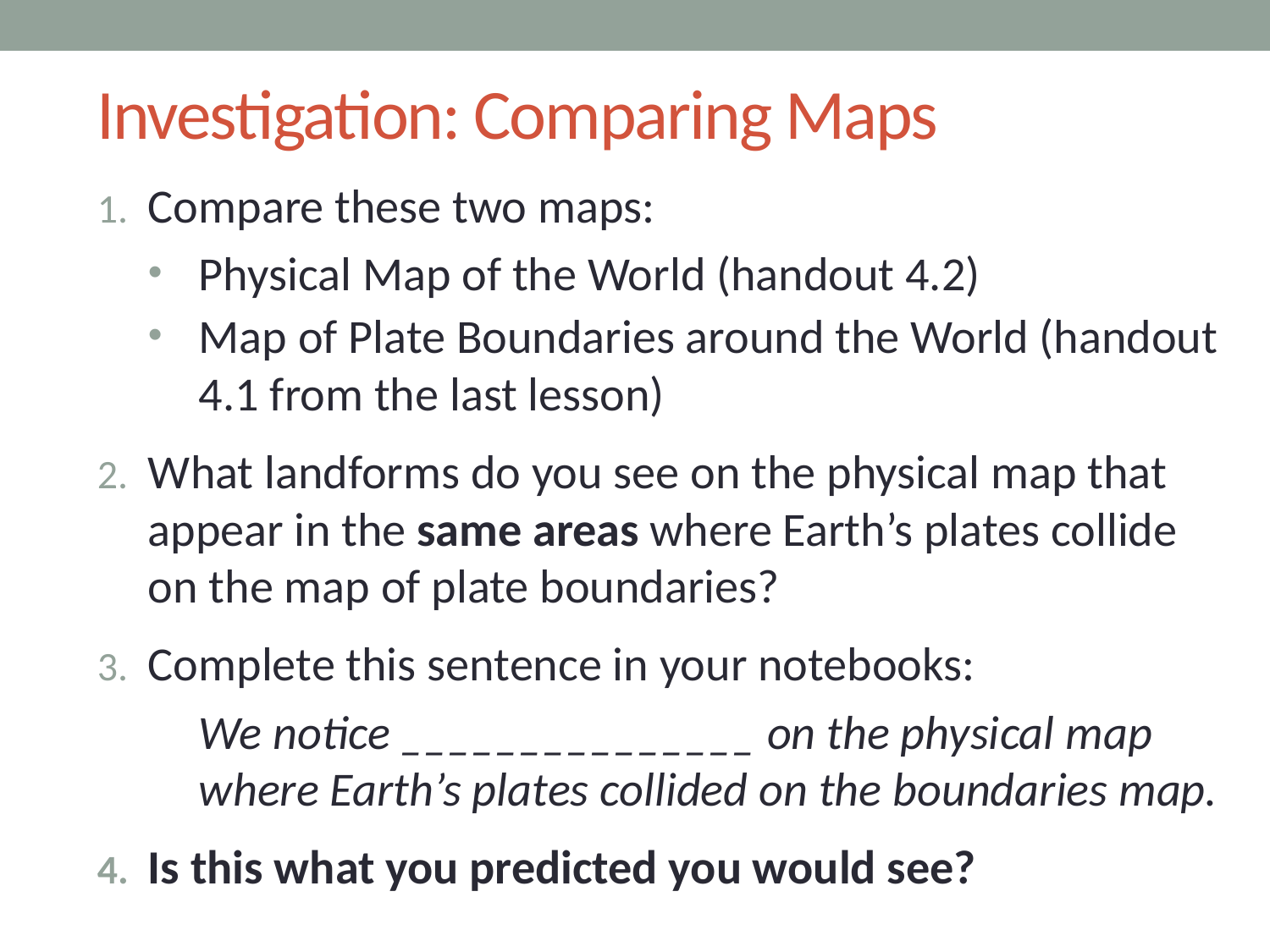

# Investigation: Comparing Maps
Compare these two maps:
Physical Map of the World (handout 4.2)
Map of Plate Boundaries around the World (handout 4.1 from the last lesson)
What landforms do you see on the physical map that appear in the same areas where Earth’s plates collide on the map of plate boundaries?
Complete this sentence in your notebooks:
We notice _______________ on the physical map where Earth’s plates collided on the boundaries map.
Is this what you predicted you would see?